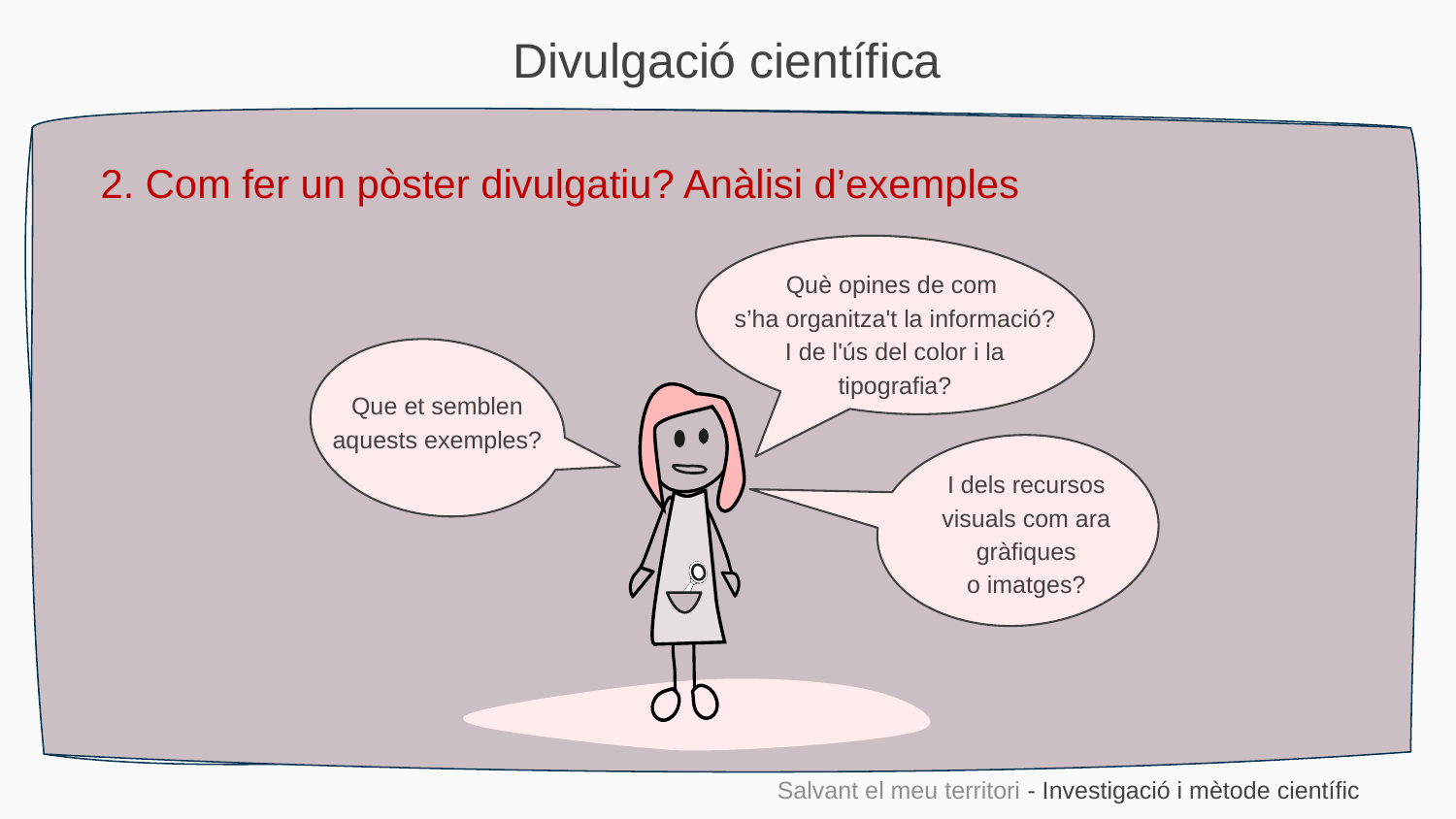

Divulgació científica

2. Com fer un pòster divulgatiu? Anàlisi d’exemples

Què opines de com
s’ha organitza't la informació? I de l'ús del color i la tipografia?

Que et semblen
aquests exemples?

I dels recursos
visuals com ara gràfiques
o imatges?

Salvant el meu territori - Investigació i mètode científic